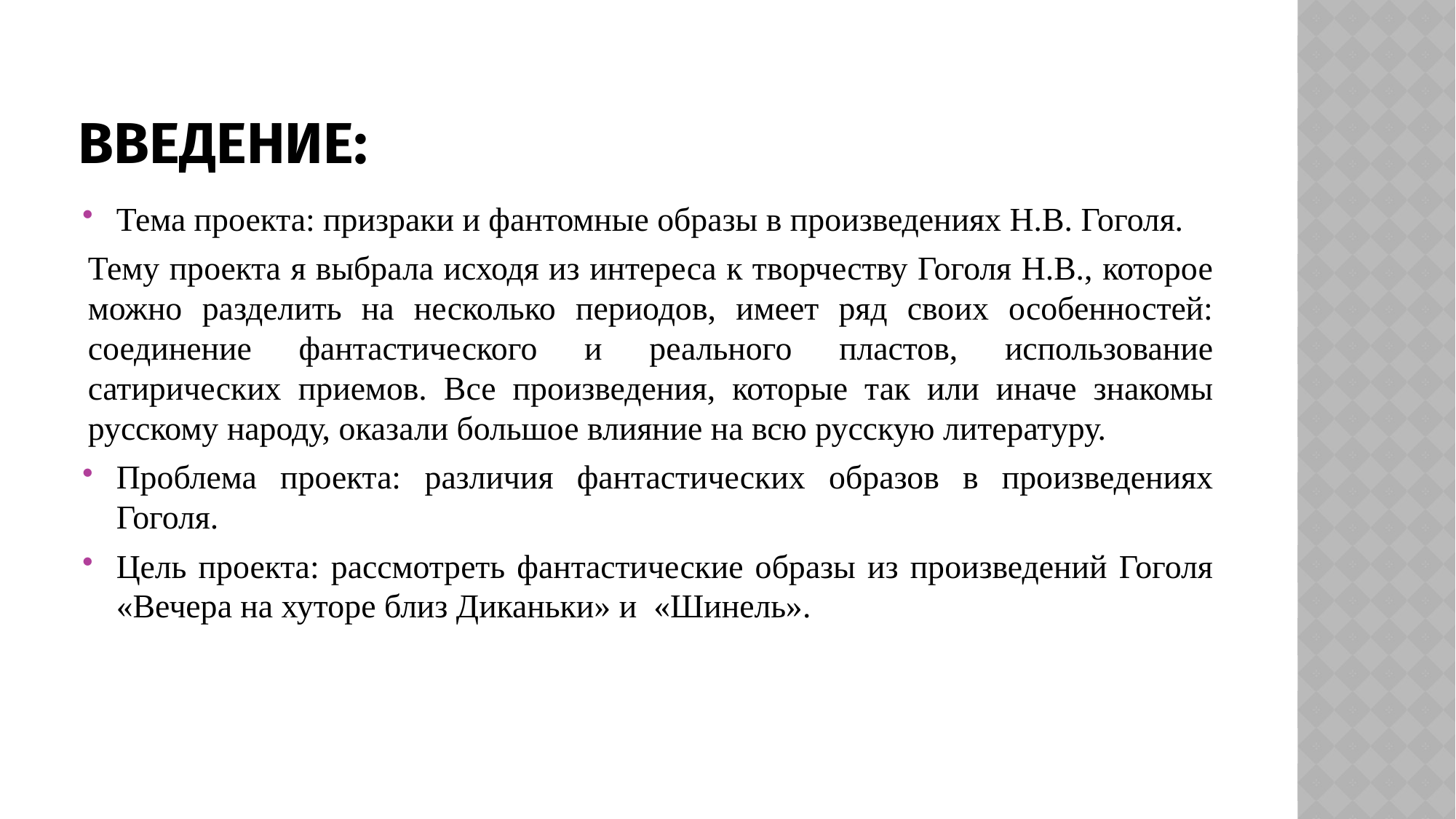

# Введение:
Тема проекта: призраки и фантомные образы в произведениях Н.В. Гоголя.
Тему проекта я выбрала исходя из интереса к творчеству Гоголя Н.В., которое можно разделить на несколько периодов, имеет ряд своих особенностей: соединение фантастического и реального пластов, использование сатирических приемов. Все произведения, которые так или иначе знакомы русскому народу, оказали большое влияние на всю русскую литературу.
Проблема проекта: различия фантастических образов в произведениях Гоголя.
Цель проекта: рассмотреть фантастические образы из произведений Гоголя «Вечера на хуторе близ Диканьки» и  «Шинель».